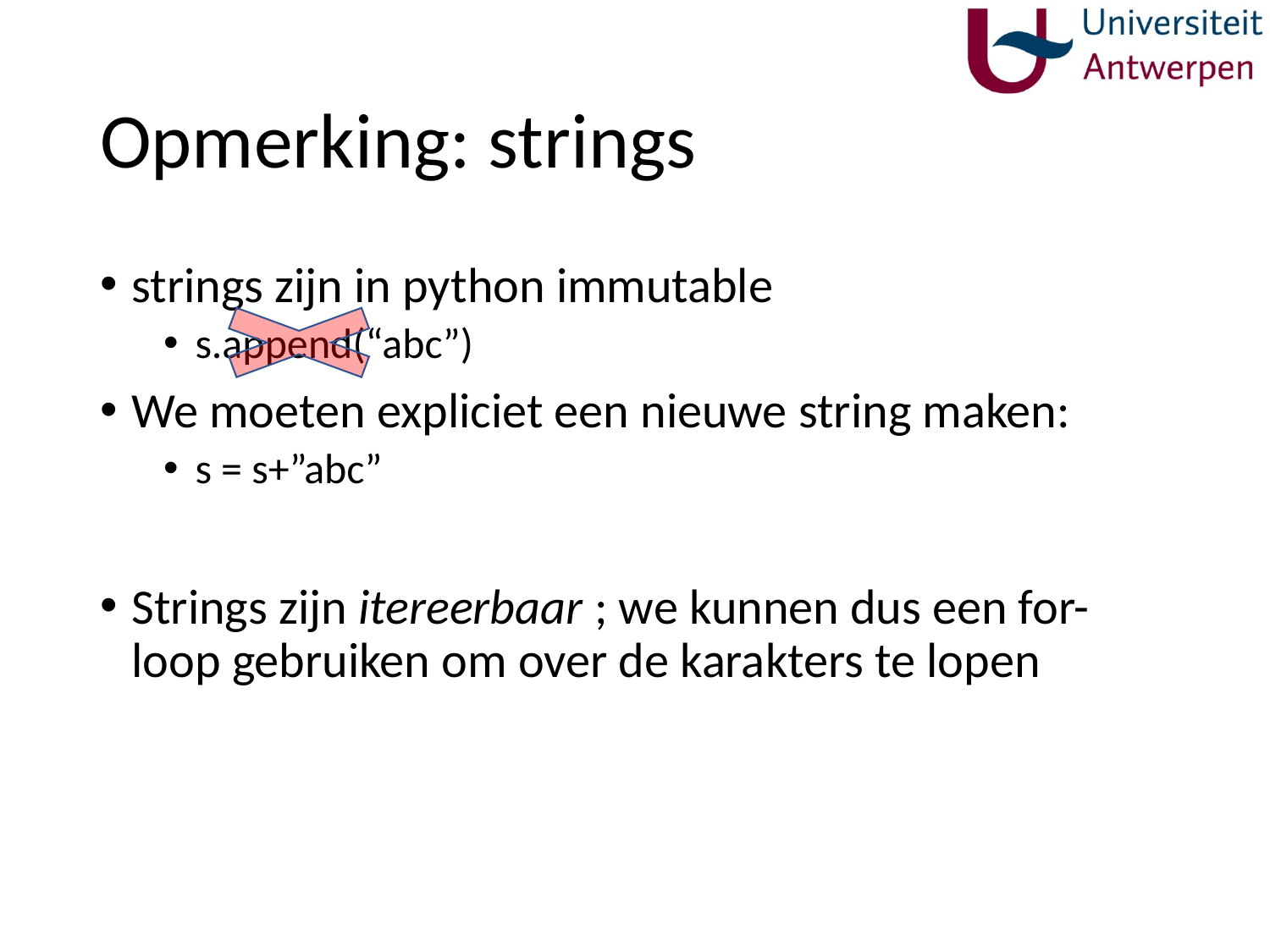

# Opmerking: strings
strings zijn in python immutable
s.append(“abc”)
We moeten expliciet een nieuwe string maken:
s = s+”abc”

Strings zijn itereerbaar ; we kunnen dus een for-loop gebruiken om over de karakters te lopen